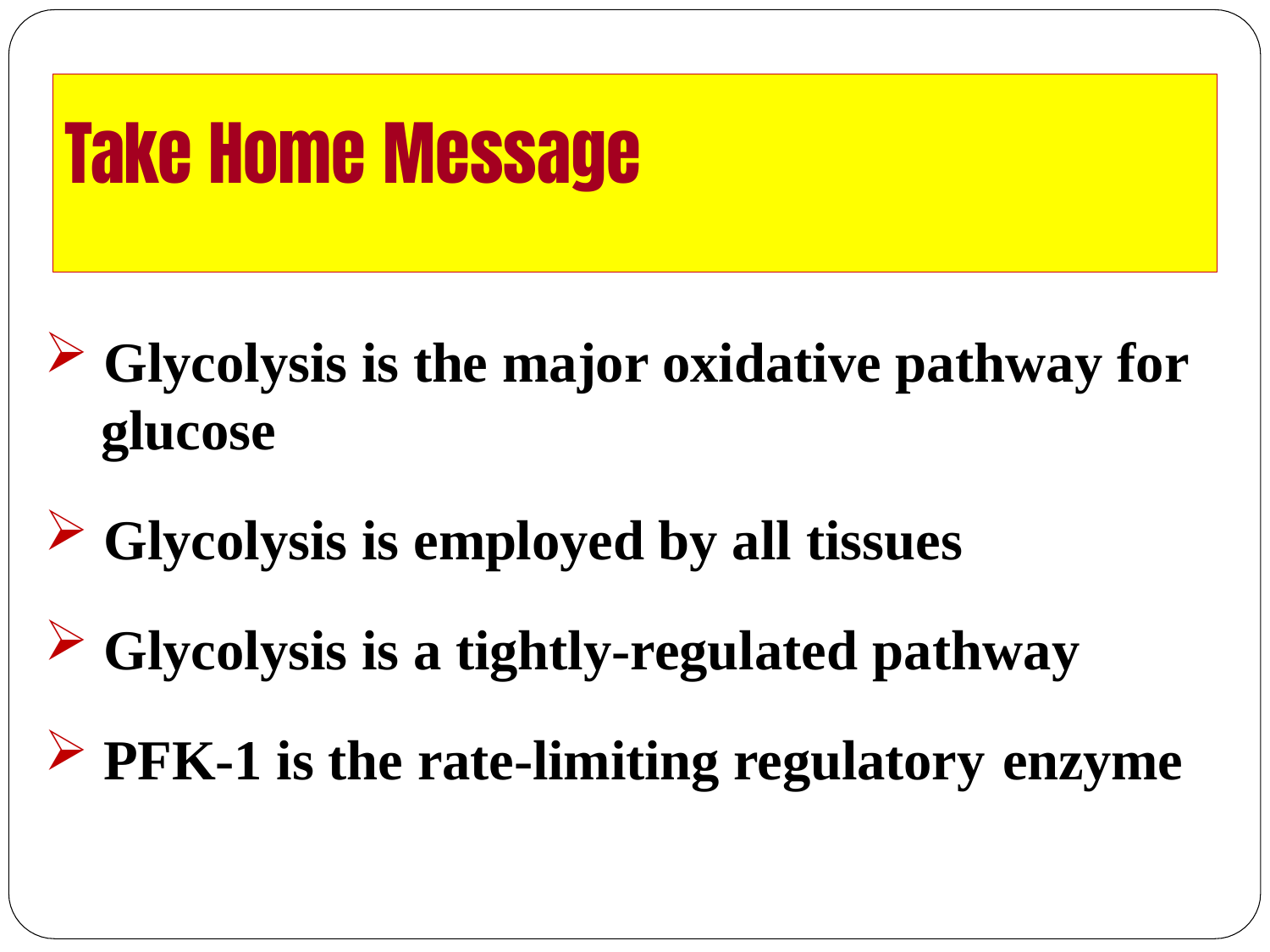

# Take Home Message
Glycolysis is the major oxidative pathway for
glucose
Glycolysis is employed by all tissues
Glycolysis is a tightly-regulated pathway
PFK-1 is the rate-limiting regulatory enzyme